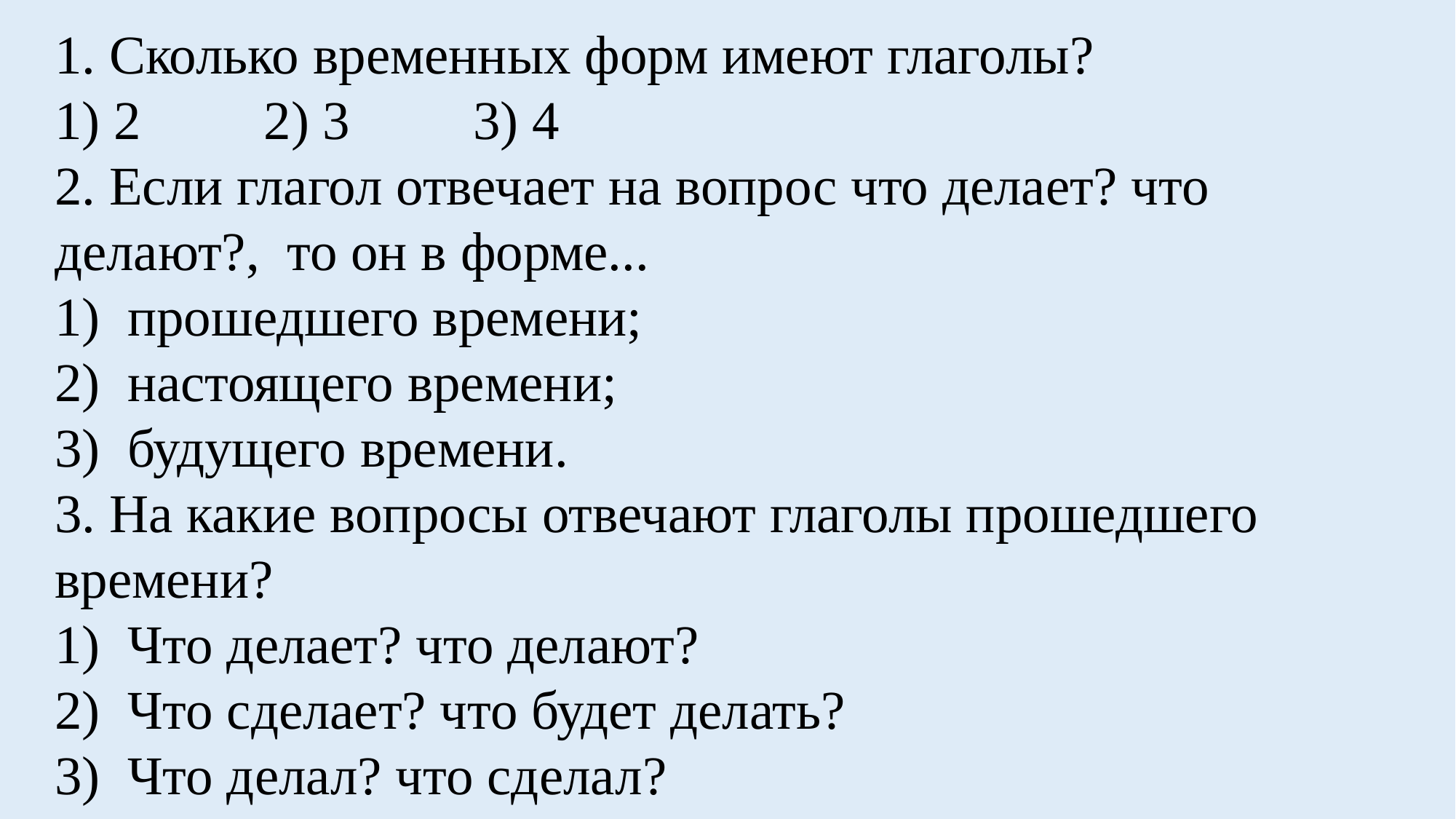

1. Сколько временных форм имеют глаголы?
1) 2         2) 3         3) 4
2. Если глагол отвечает на вопрос что делает? что делают?,  то он в форме...
1)  прошедшего времени;
2)  настоящего времени;
3)  будущего времени.
3. На какие вопросы отвечают глаголы прошедшего времени?
1)  Что делает? что делают?
2)  Что сделает? что будет делать?
3)  Что делал? что сделал?